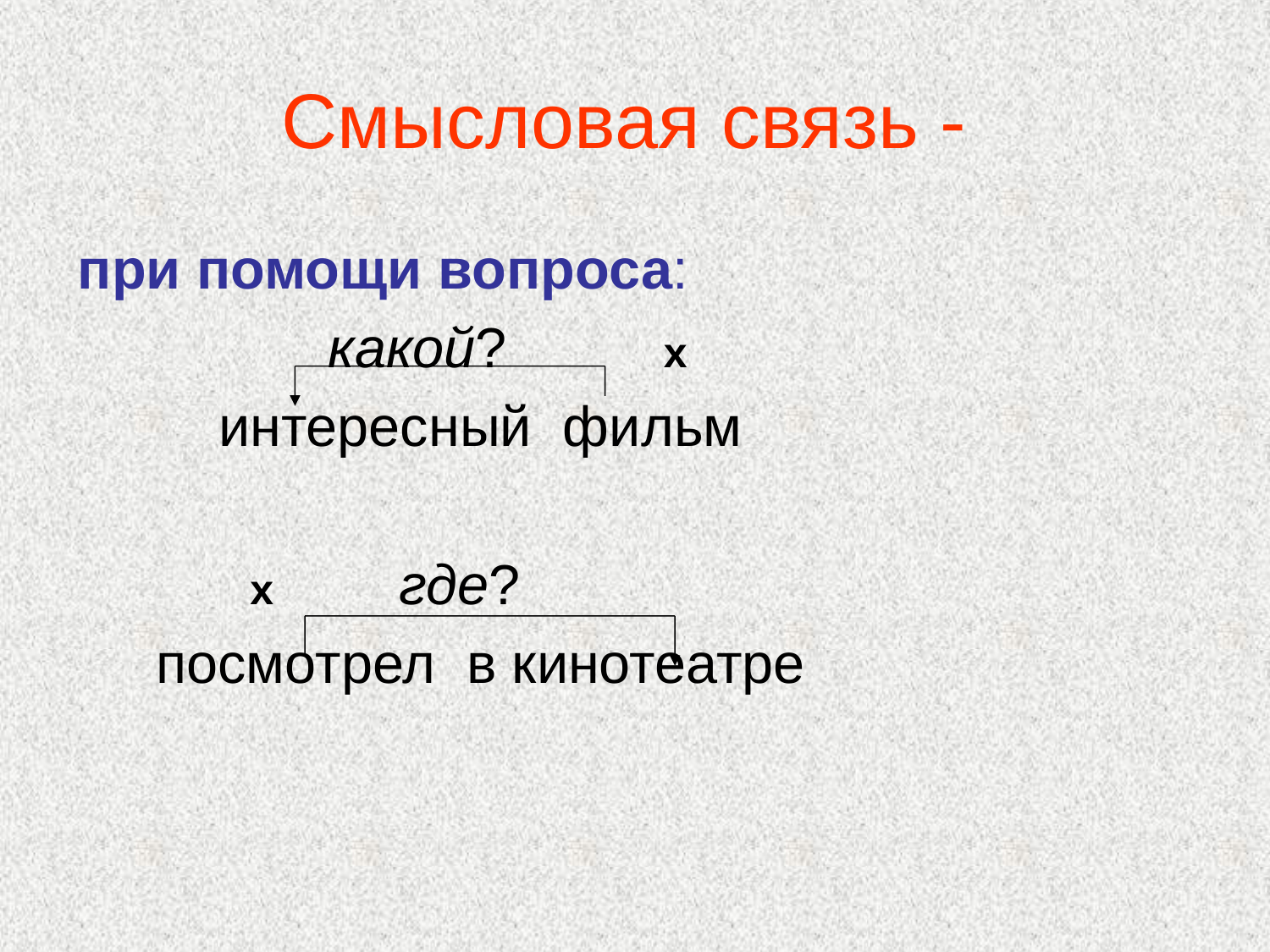

# Смысловая связь -
при помощи вопроса:
                какой?          х
         интересный  фильм

           х        где?
     посмотрел  в кинотеатре